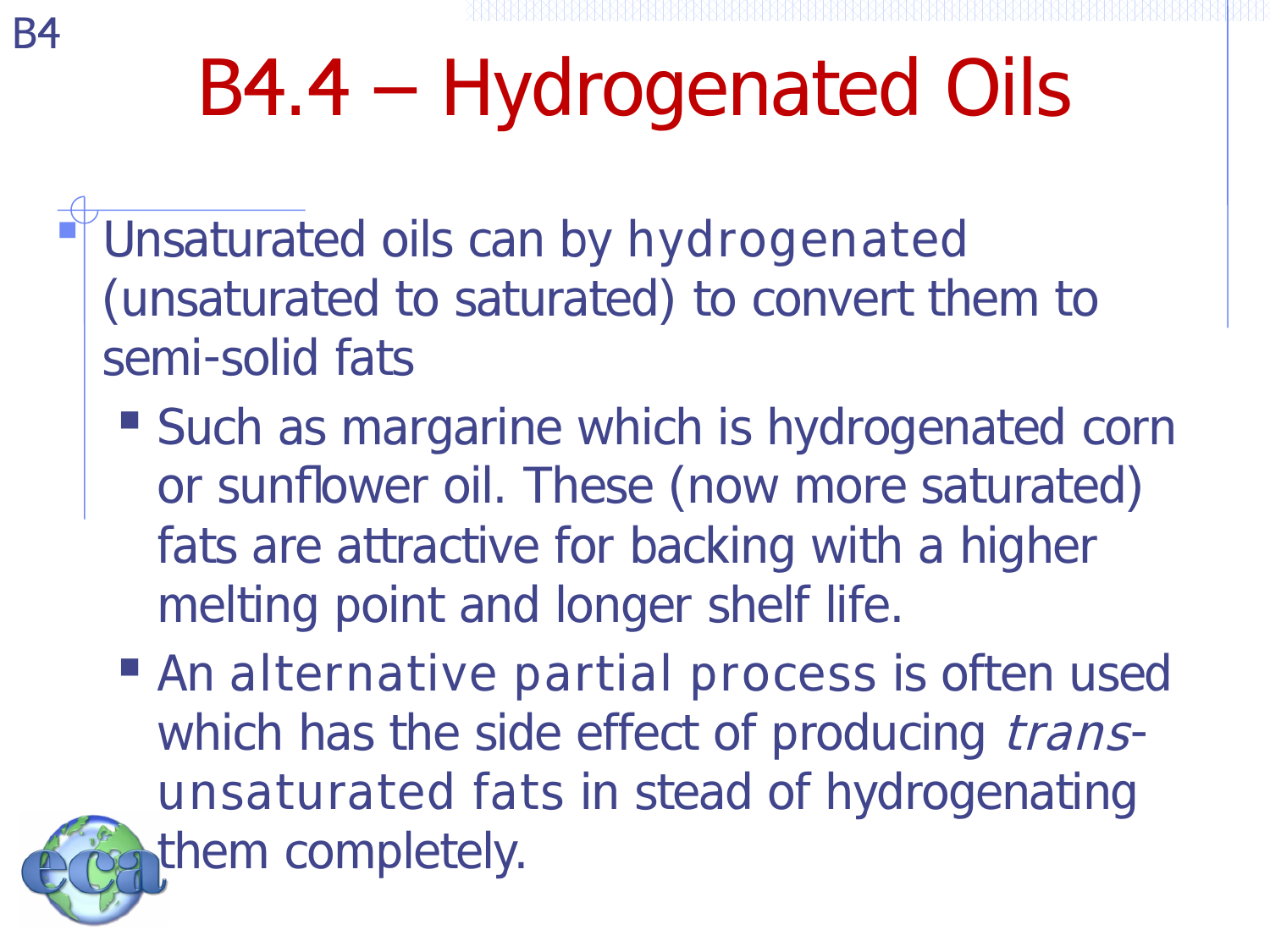

# B4.4 – Hydrogenated Oils
Unsaturated oils can by hydrogenated (unsaturated to saturated) to convert them to semi-solid fats
Such as margarine which is hydrogenated corn or sunflower oil. These (now more saturated) fats are attractive for backing with a higher melting point and longer shelf life.
An alternative partial process is often used which has the side effect of producing trans-unsaturated fats in stead of hydrogenating them completely.